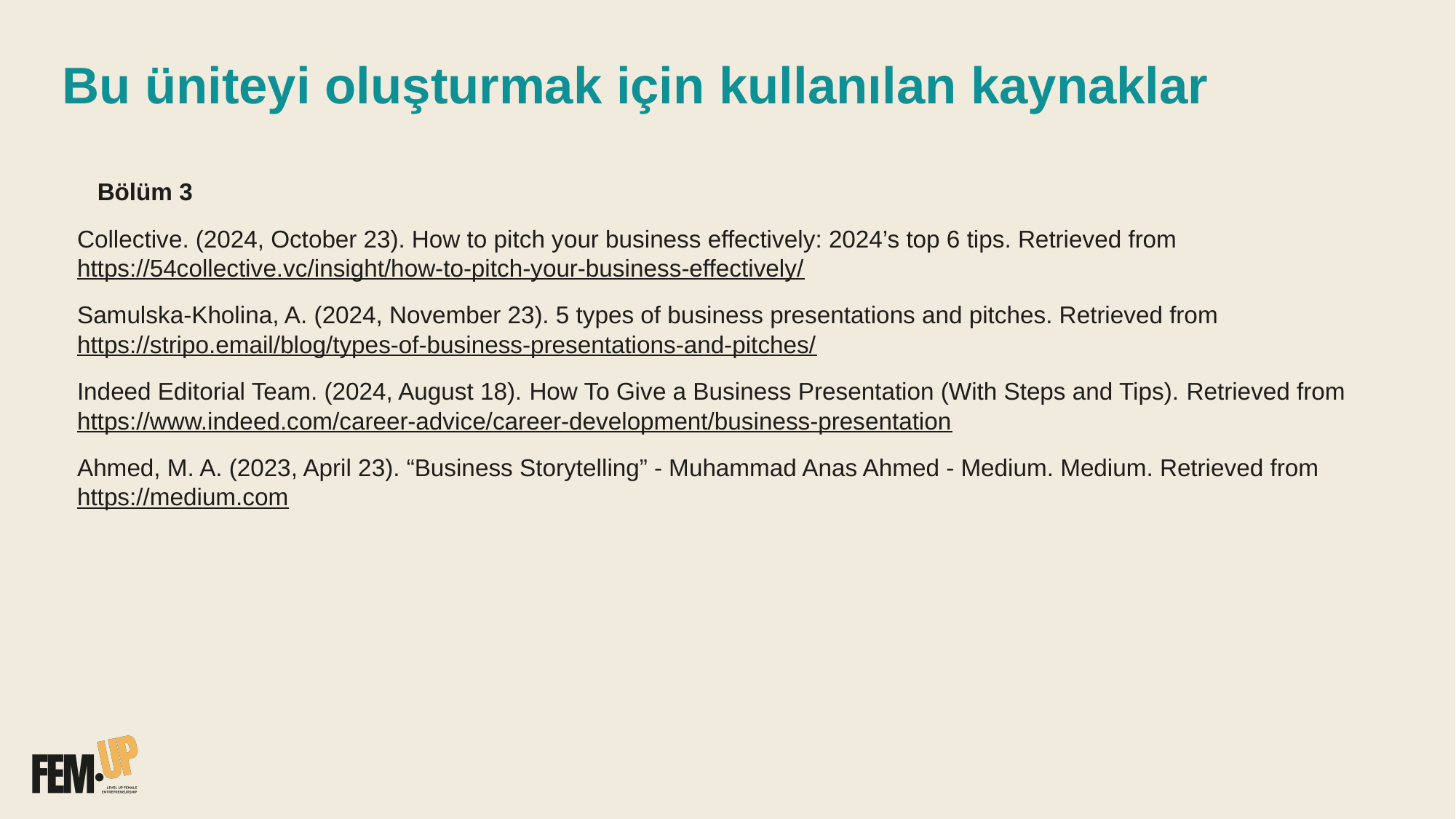

# Bu üniteyi oluşturmak için kullanılan kaynaklar
   Bölüm 3
Collective. (2024, October 23). How to pitch your business effectively: 2024’s top 6 tips. Retrieved from https://54collective.vc/insight/how-to-pitch-your-business-effectively/
Samulska-Kholina, A. (2024, November 23). 5 types of business presentations and pitches. Retrieved from https://stripo.email/blog/types-of-business-presentations-and-pitches/
Indeed Editorial Team. (2024, August 18). How To Give a Business Presentation (With Steps and Tips). Retrieved from https://www.indeed.com/career-advice/career-development/business-presentation
Ahmed, M. A. (2023, April 23). “Business Storytelling” - Muhammad Anas Ahmed - Medium. Medium. Retrieved from https://medium.com